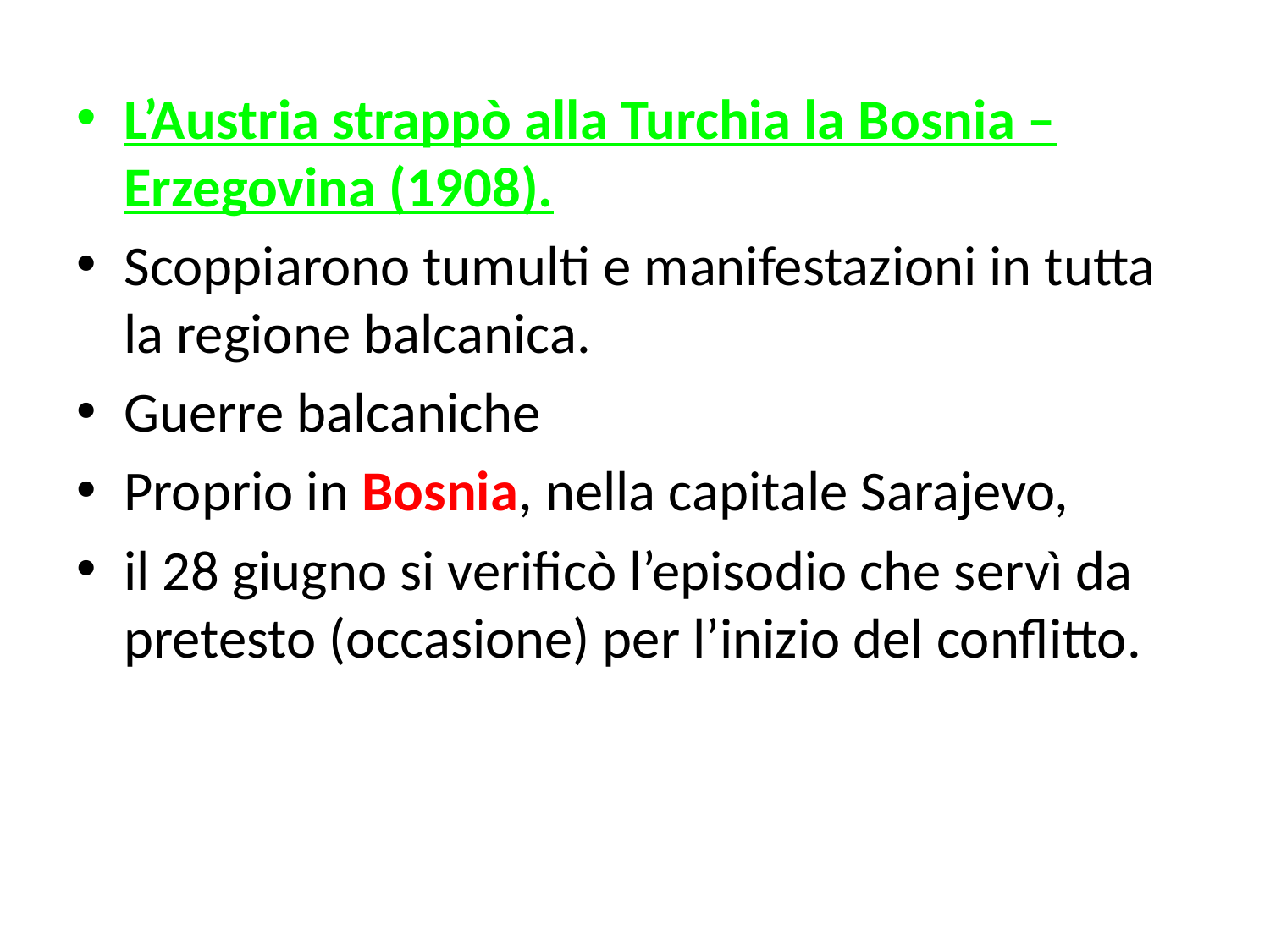

L’Austria strappò alla Turchia la Bosnia –Erzegovina (1908).
Scoppiarono tumulti e manifestazioni in tutta la regione balcanica.
Guerre balcaniche
Proprio in Bosnia, nella capitale Sarajevo,
il 28 giugno si verificò l’episodio che servì da pretesto (occasione) per l’inizio del conflitto.